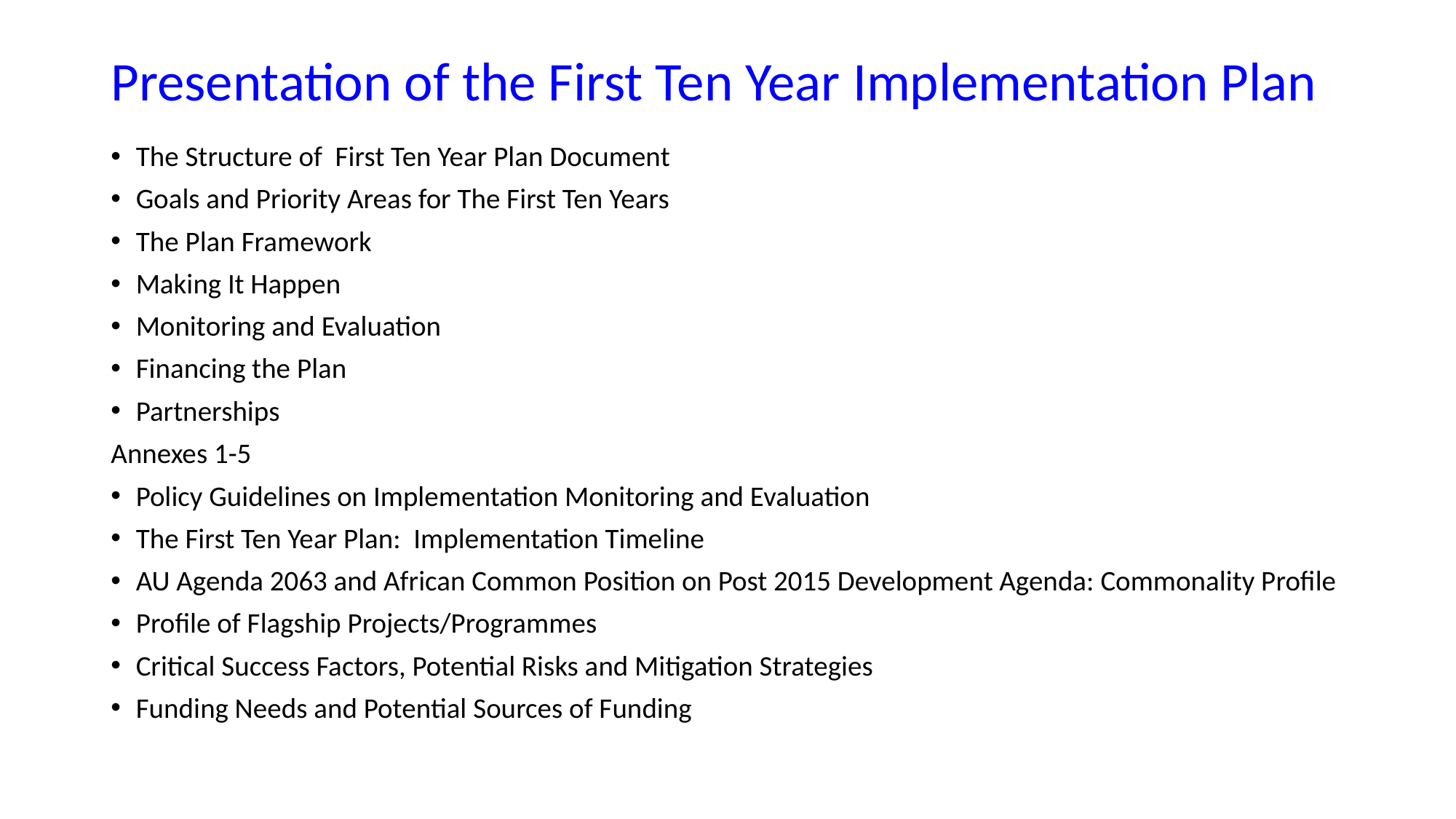

# Presentation of the First Ten Year Implementation Plan
The Structure of  First Ten Year Plan Document
Goals and Priority Areas for The First Ten Years
The Plan Framework
Making It Happen
Monitoring and Evaluation
Financing the Plan
Partnerships
Annexes 1-5
Policy Guidelines on Implementation Monitoring and Evaluation
The First Ten Year Plan:  Implementation Timeline
AU Agenda 2063 and African Common Position on Post 2015 Development Agenda: Commonality Profile
Profile of Flagship Projects/Programmes
Critical Success Factors, Potential Risks and Mitigation Strategies
Funding Needs and Potential Sources of Funding